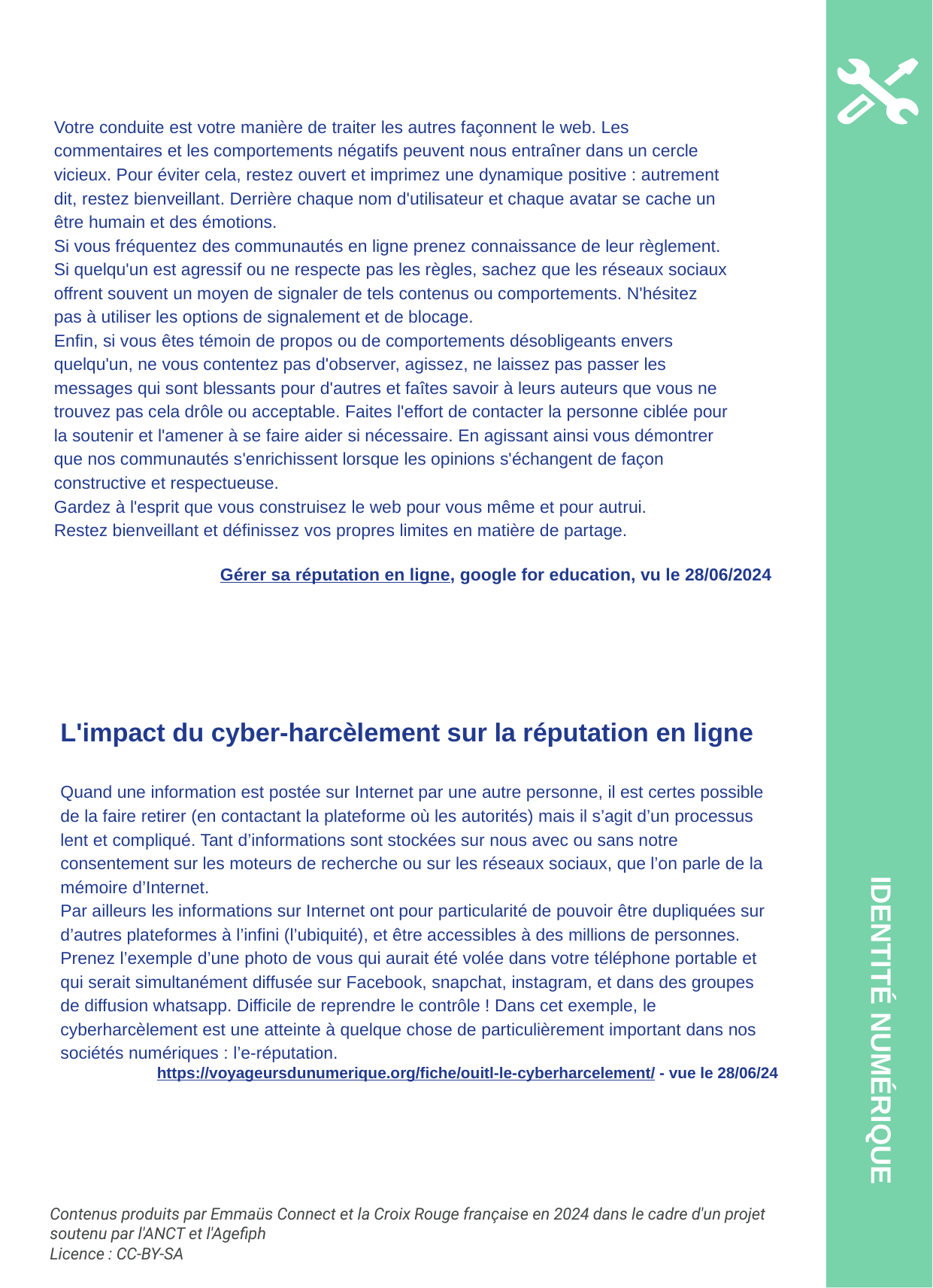

Votre conduite est votre manière de traiter les autres façonnent le web. Les commentaires et les comportements négatifs peuvent nous entraîner dans un cercle vicieux. Pour éviter cela, restez ouvert et imprimez une dynamique positive : autrement dit, restez bienveillant. Derrière chaque nom d'utilisateur et chaque avatar se cache un être humain et des émotions.
Si vous fréquentez des communautés en ligne prenez connaissance de leur règlement. Si quelqu'un est agressif ou ne respecte pas les règles, sachez que les réseaux sociaux offrent souvent un moyen de signaler de tels contenus ou comportements. N'hésitez pas à utiliser les options de signalement et de blocage.
Enfin, si vous êtes témoin de propos ou de comportements désobligeants envers quelqu'un, ne vous contentez pas d'observer, agissez, ne laissez pas passer les messages qui sont blessants pour d'autres et faîtes savoir à leurs auteurs que vous ne trouvez pas cela drôle ou acceptable. Faites l'effort de contacter la personne ciblée pour la soutenir et l'amener à se faire aider si nécessaire. En agissant ainsi vous démontrer que nos communautés s'enrichissent lorsque les opinions s'échangent de façon constructive et respectueuse.
Gardez à l'esprit que vous construisez le web pour vous même et pour autrui.
Restez bienveillant et définissez vos propres limites en matière de partage.

Gérer sa réputation en ligne, google for education, vu le 28/06/2024

L'impact du cyber-harcèlement sur la réputation en ligne

Quand une information est postée sur Internet par une autre personne, il est certes possible de la faire retirer (en contactant la plateforme où les autorités) mais il s’agit d’un processus lent et compliqué. Tant d’informations sont stockées sur nous avec ou sans notre consentement sur les moteurs de recherche ou sur les réseaux sociaux, que l’on parle de la mémoire d’Internet.
Par ailleurs les informations sur Internet ont pour particularité de pouvoir être dupliquées sur d’autres plateformes à l’infini (l’ubiquité), et être accessibles à des millions de personnes.
Prenez l’exemple d’une photo de vous qui aurait été volée dans votre téléphone portable et qui serait simultanément diffusée sur Facebook, snapchat, instagram, et dans des groupes de diffusion whatsapp. Difficile de reprendre le contrôle ! Dans cet exemple, le cyberharcèlement est une atteinte à quelque chose de particulièrement important dans nos sociétés numériques : l’e-réputation.
https://voyageursdunumerique.org/fiche/ouitl-le-cyberharcelement/ - vue le 28/06/24
IDENTITÉ NUMÉRIQUE